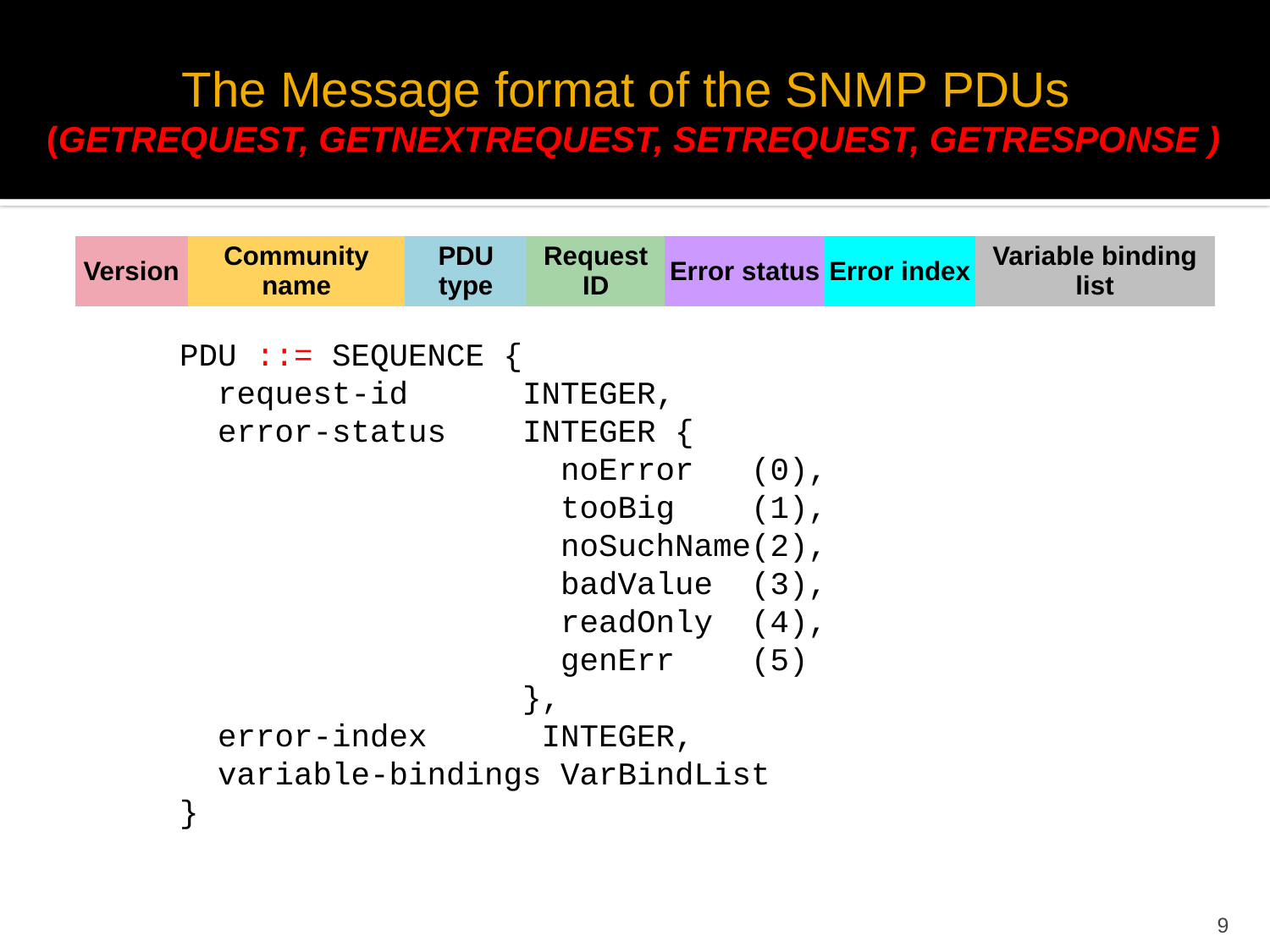

# The Message format of the SNMP PDUs (GETREQUEST, GETNEXTREQUEST, SETREQUEST, GETRESPONSE )
| Version | Community name | PDU type | Request ID | Error status | Error index | Variable binding list |
| --- | --- | --- | --- | --- | --- | --- |
PDU ::= SEQUENCE {
  request-id      INTEGER,
  error-status    INTEGER {
                    noError   (0),
  			tooBig    (1),
                    noSuchName(2),
                    badValue  (3),
                    readOnly  (4),
                    genErr    (5)
                  },
  error-index      INTEGER,
  variable-bindings VarBindList
}
9